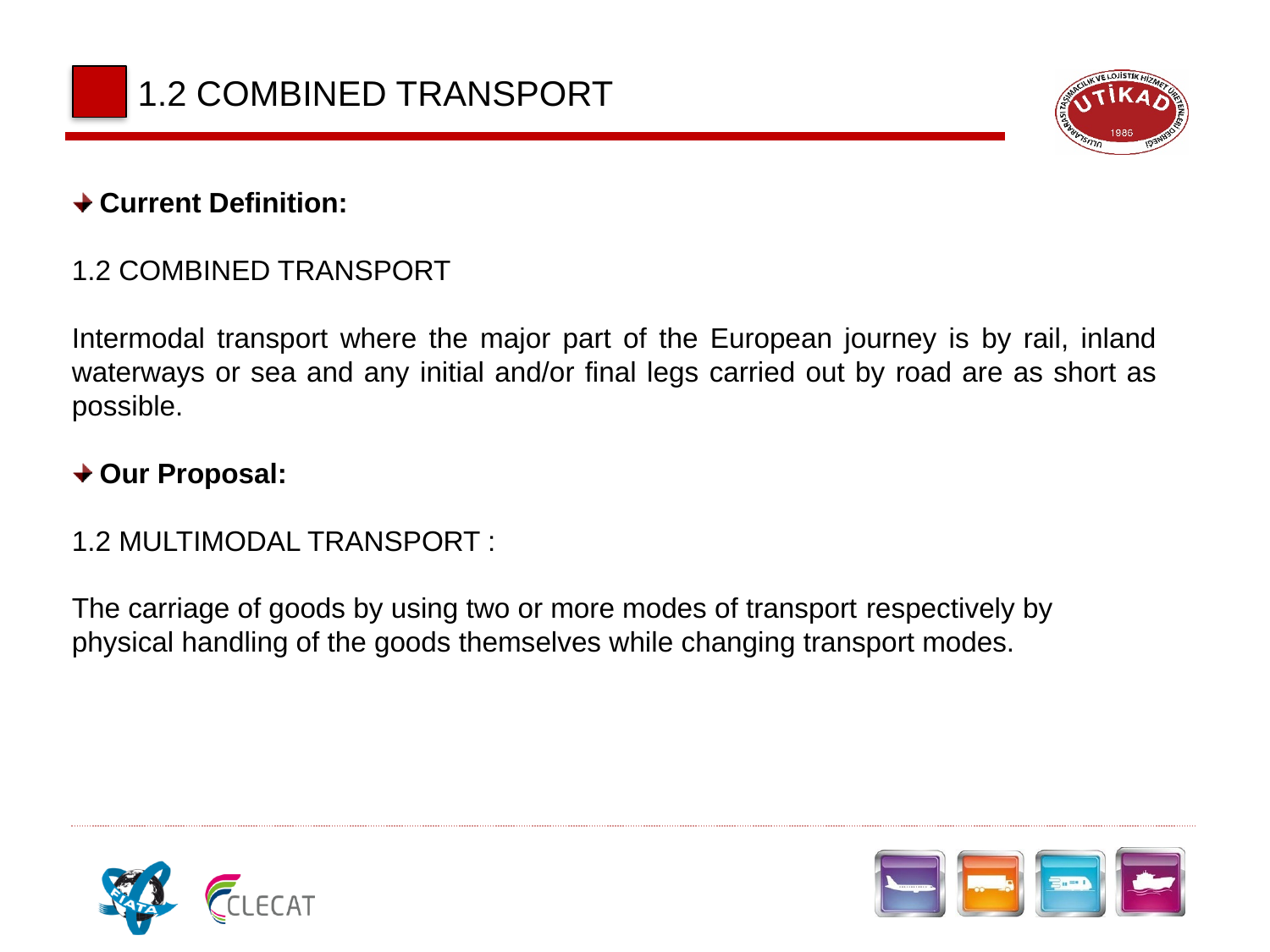

1.2 COMBINED TRANSPORT

 Current Definition:

1.2 COMBINED TRANSPORT

Intermodal transport where the major part of the European journey is by rail, inland waterways or sea and any initial and/or final legs carried out by road are as short as possible.

 Our Proposal:

1.2 MULTIMODAL TRANSPORT :

The carriage of goods by using two or more modes of transport respectively by physical handling of the goods themselves while changing transport modes.